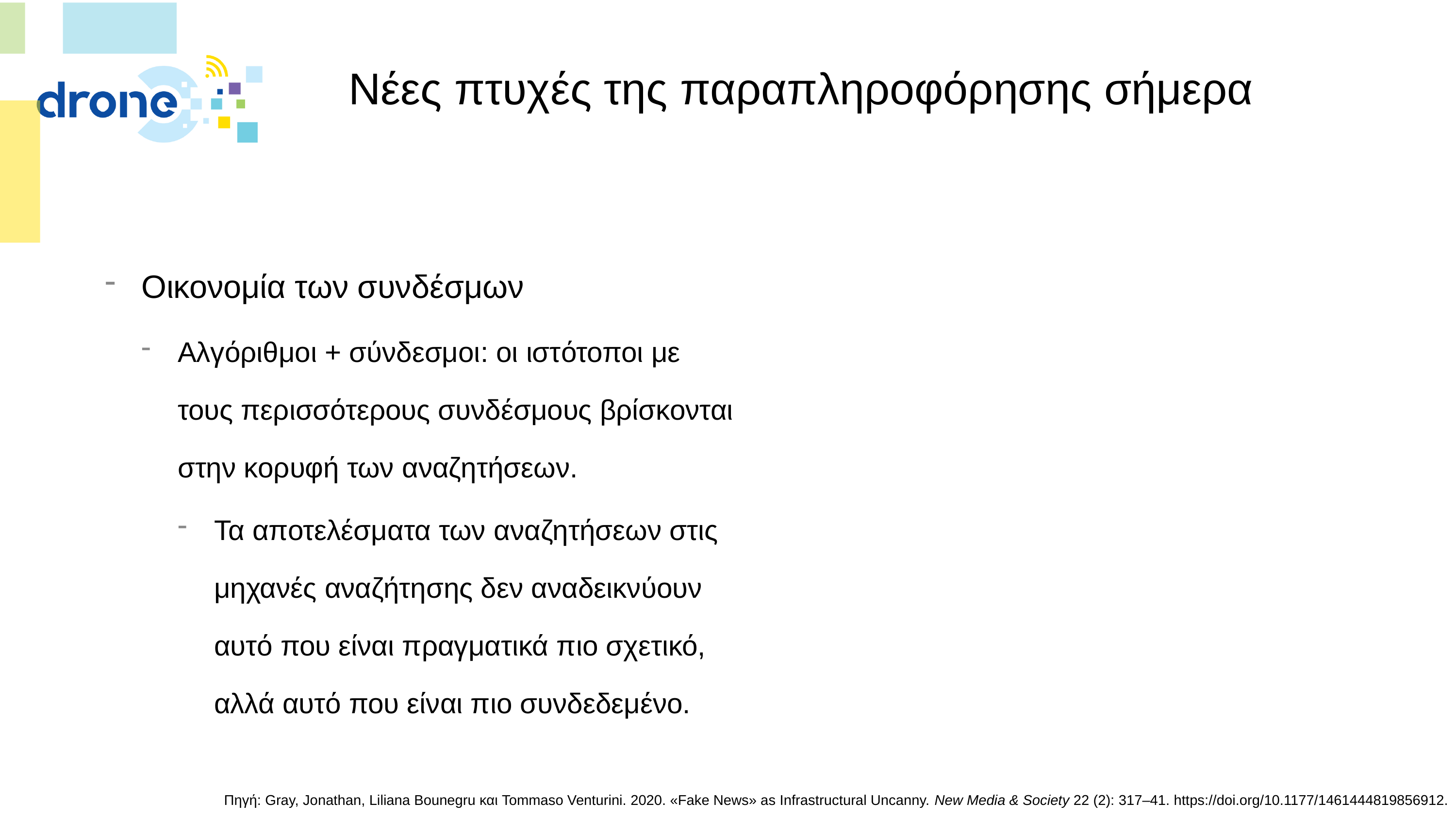

# Νέες πτυχές της παραπληροφόρησης σήμερα

Οικονομία των συνδέσμων
Αλγόριθμοι + σύνδεσμοι: οι ιστότοποι με τους περισσότερους συνδέσμους βρίσκονται στην κορυφή των αναζητήσεων.
Τα αποτελέσματα των αναζητήσεων στις μηχανές αναζήτησης δεν αναδεικνύουν αυτό που είναι πραγματικά πιο σχετικό, αλλά αυτό που είναι πιο συνδεδεμένο.
Πηγή: Gray, Jonathan, Liliana Bounegru και Tommaso Venturini. 2020. «Fake News» as Infrastructural Uncanny. New Media & Society 22 (2): 317–41. https://doi.org/10.1177/1461444819856912.